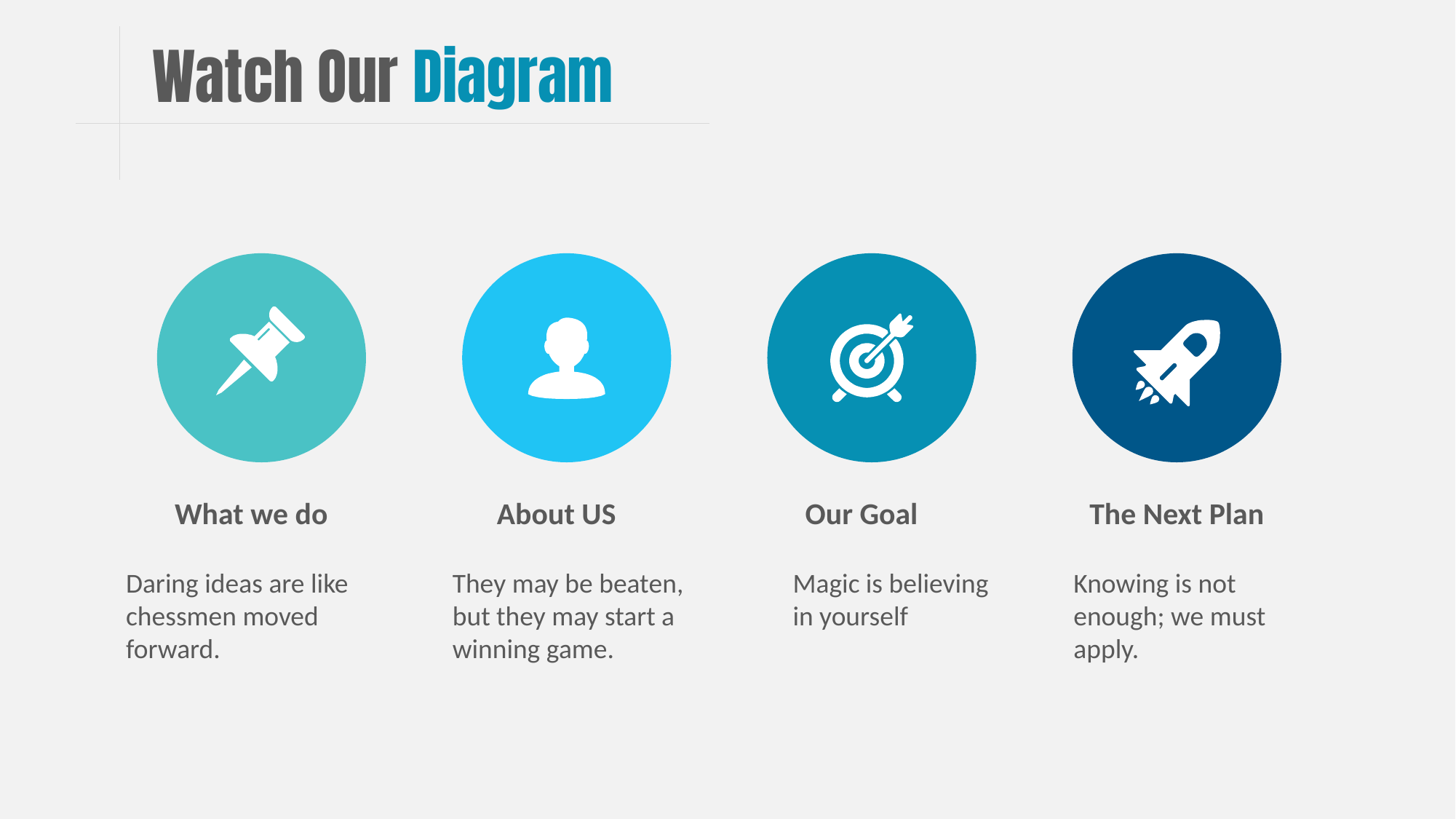

Watch Our Diagram

The Next Plan
Our Goal
What we do
About US
Daring ideas are like chessmen moved forward.
They may be beaten, but they may start a winning game.
Magic is believing in yourself
Knowing is not enough; we must apply.